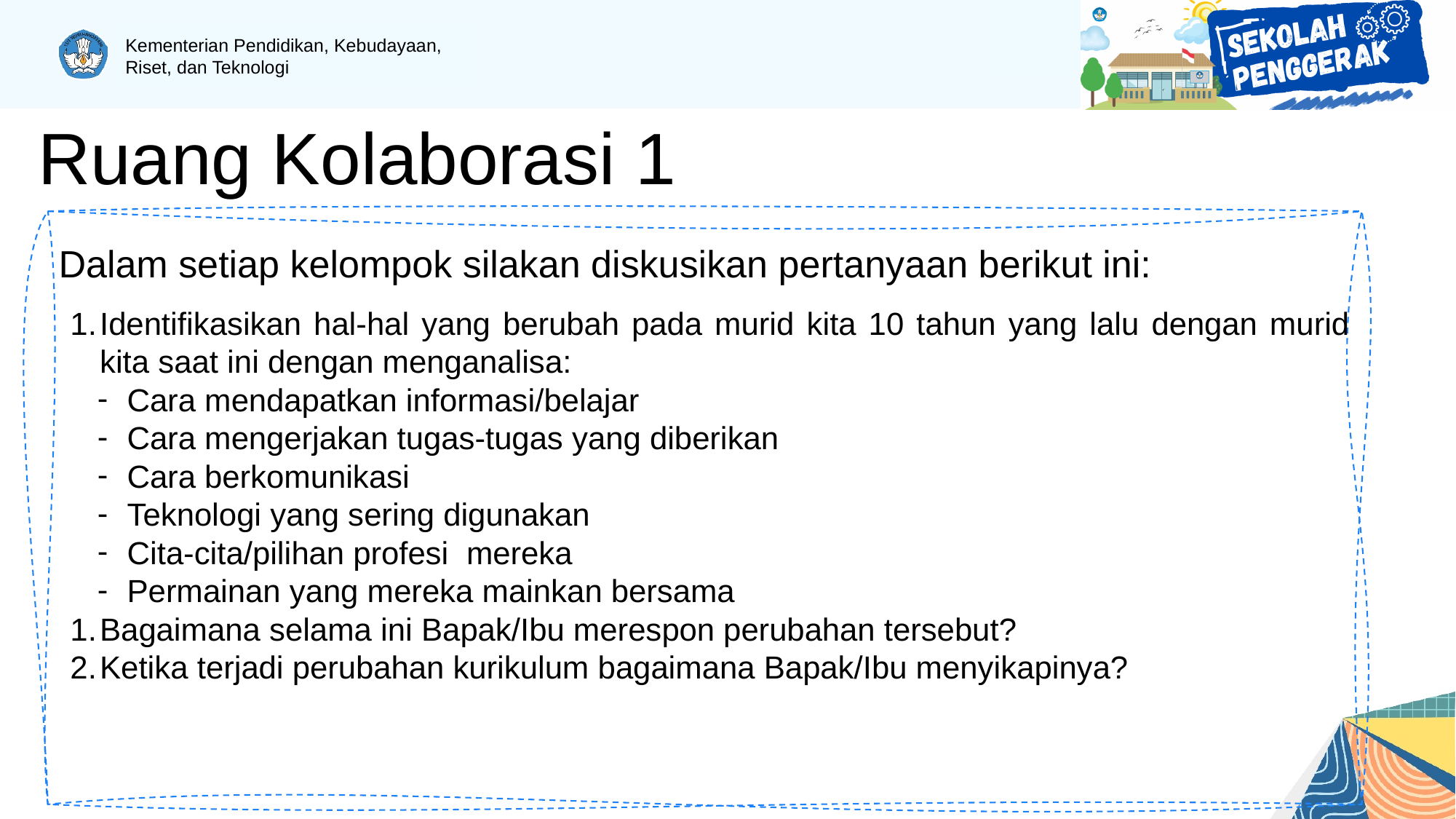

Ruang Kolaborasi 1

Dalam setiap kelompok silakan diskusikan pertanyaan berikut ini:
Identifikasikan hal-hal yang berubah pada murid kita 10 tahun yang lalu dengan murid kita saat ini dengan menganalisa:
Cara mendapatkan informasi/belajar
Cara mengerjakan tugas-tugas yang diberikan
Cara berkomunikasi
Teknologi yang sering digunakan
Cita-cita/pilihan profesi  mereka
Permainan yang mereka mainkan bersama
Bagaimana selama ini Bapak/Ibu merespon perubahan tersebut?
Ketika terjadi perubahan kurikulum bagaimana Bapak/Ibu menyikapinya?